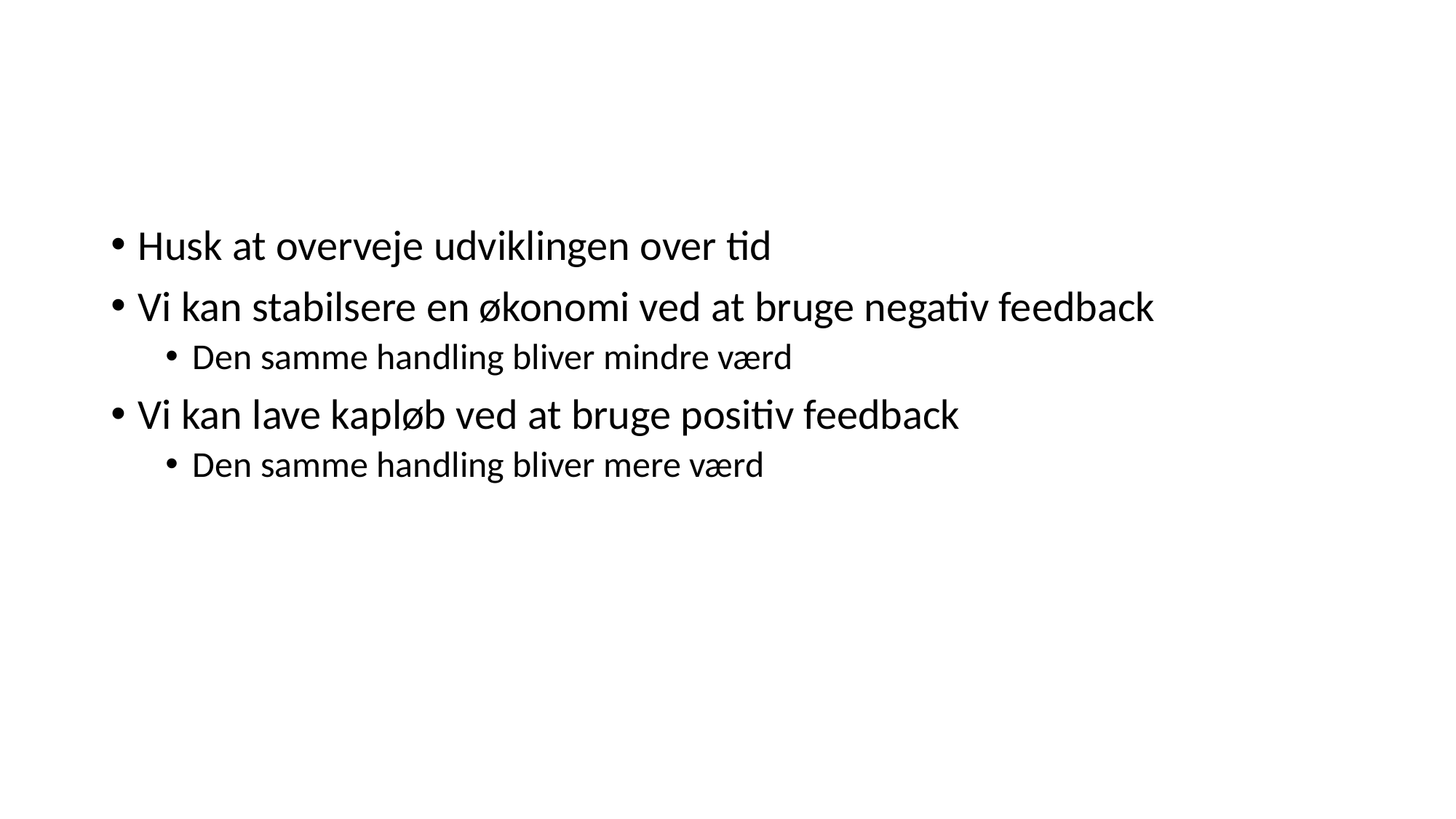

#
Husk at overveje udviklingen over tid
Vi kan stabilsere en økonomi ved at bruge negativ feedback
Den samme handling bliver mindre værd
Vi kan lave kapløb ved at bruge positiv feedback
Den samme handling bliver mere værd